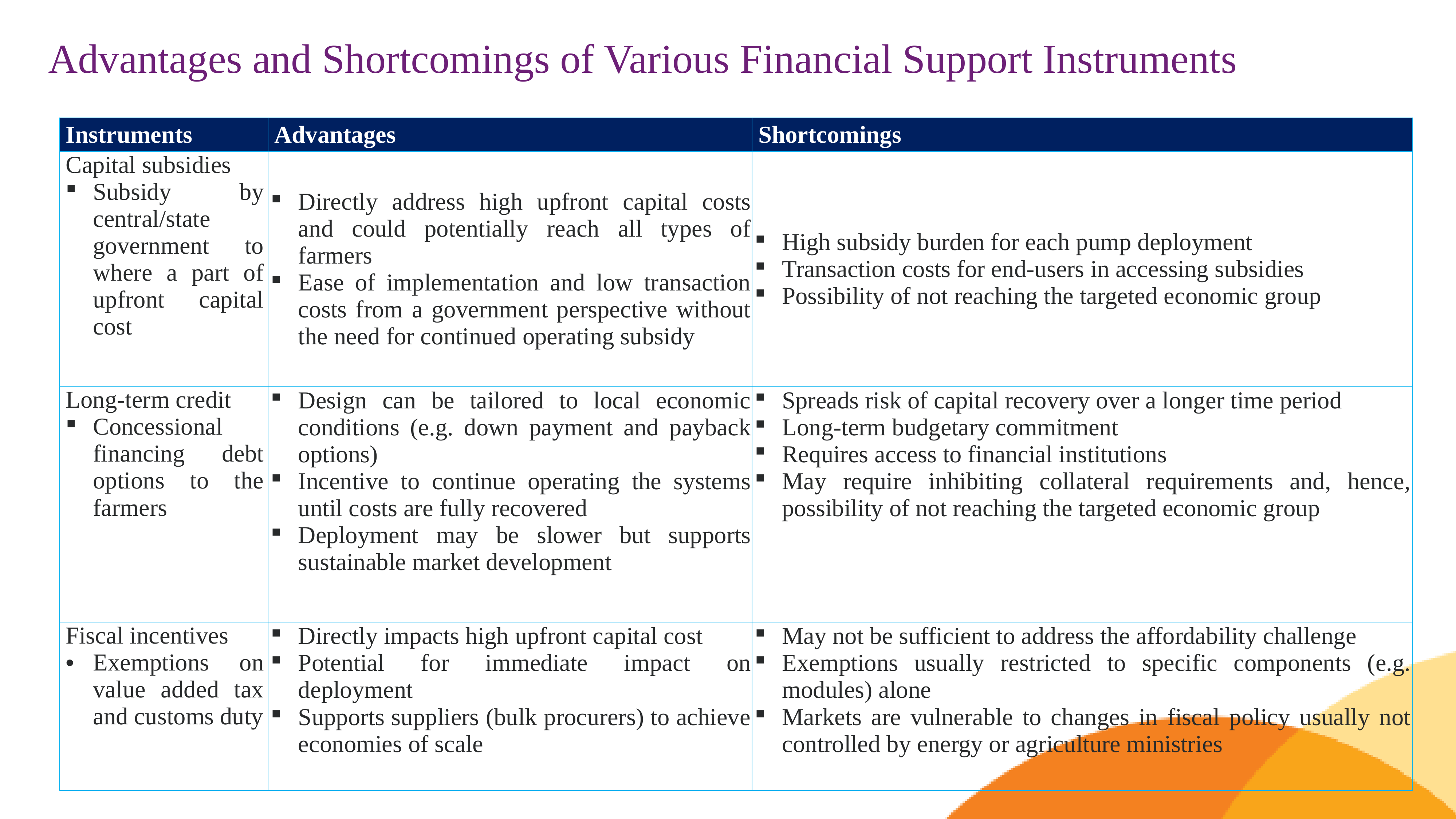

Advantages and Shortcomings of Various Financial Support Instruments
| Instruments | Advantages | Shortcomings |
| --- | --- | --- |
| Capital subsidies Subsidy by central/state government to where a part of upfront capital cost | Directly address high upfront capital costs and could potentially reach all types of farmers Ease of implementation and low transaction costs from a government perspective without the need for continued operating subsidy | High subsidy burden for each pump deployment Transaction costs for end-users in accessing subsidies Possibility of not reaching the targeted economic group |
| Long-term credit Concessional financing debt options to the farmers | Design can be tailored to local economic conditions (e.g. down payment and payback options) Incentive to continue operating the systems until costs are fully recovered Deployment may be slower but supports sustainable market development | Spreads risk of capital recovery over a longer time period Long-term budgetary commitment Requires access to financial institutions May require inhibiting collateral requirements and, hence, possibility of not reaching the targeted economic group |
| Fiscal incentives Exemptions on value added tax and customs duty | Directly impacts high upfront capital cost Potential for immediate impact on deployment Supports suppliers (bulk procurers) to achieve economies of scale | May not be sufficient to address the affordability challenge Exemptions usually restricted to specific components (e.g. modules) alone Markets are vulnerable to changes in fiscal policy usually not controlled by energy or agriculture ministries |